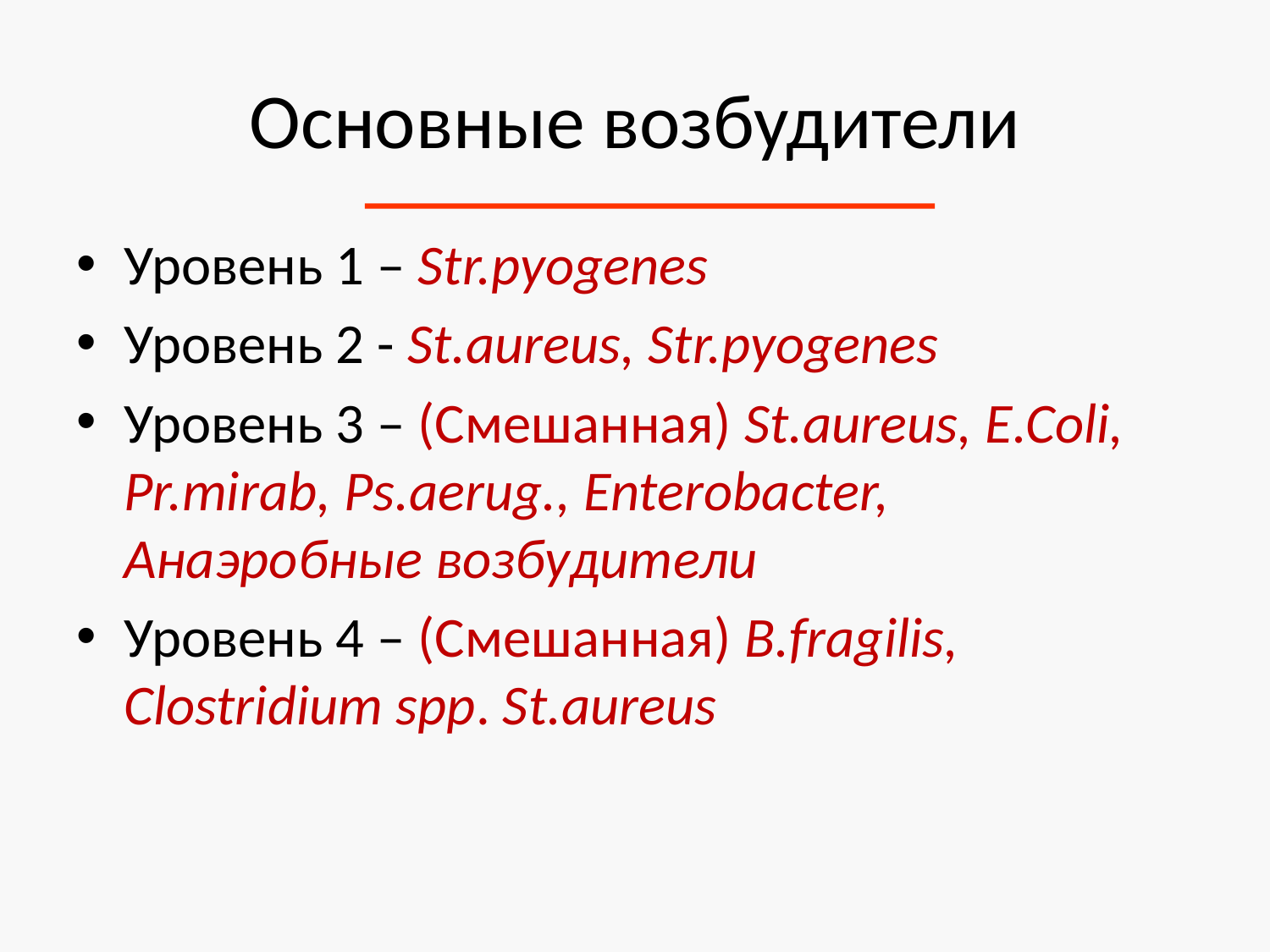

# Основные возбудители

Уровень 1 – Str.pyogenes
Уровень 2 - St.aureus, Str.pyogenes
Уровень 3 – (Смешанная) St.aureus, E.Coli, Pr.mirab, Ps.aerug., Enterobacter, Анаэробные возбудители
Уровень 4 – (Смешанная) B.fragilis, Clostridium spp. St.aureus